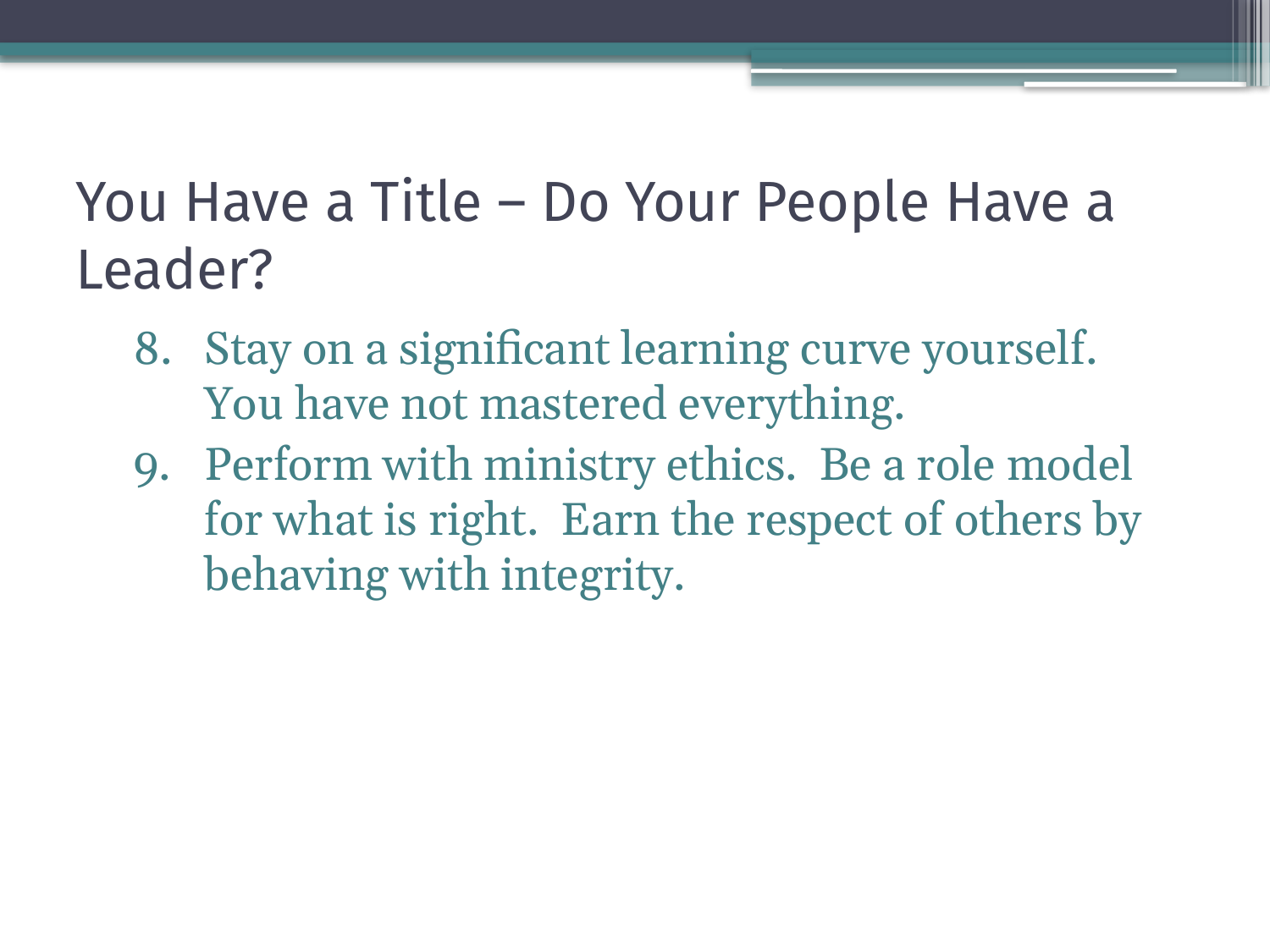

# You Have a Title – Do Your People Have a Leader?
Stay on a significant learning curve yourself.  You have not mastered everything.
Perform with ministry ethics.  Be a role model for what is right.  Earn the respect of others by behaving with integrity.